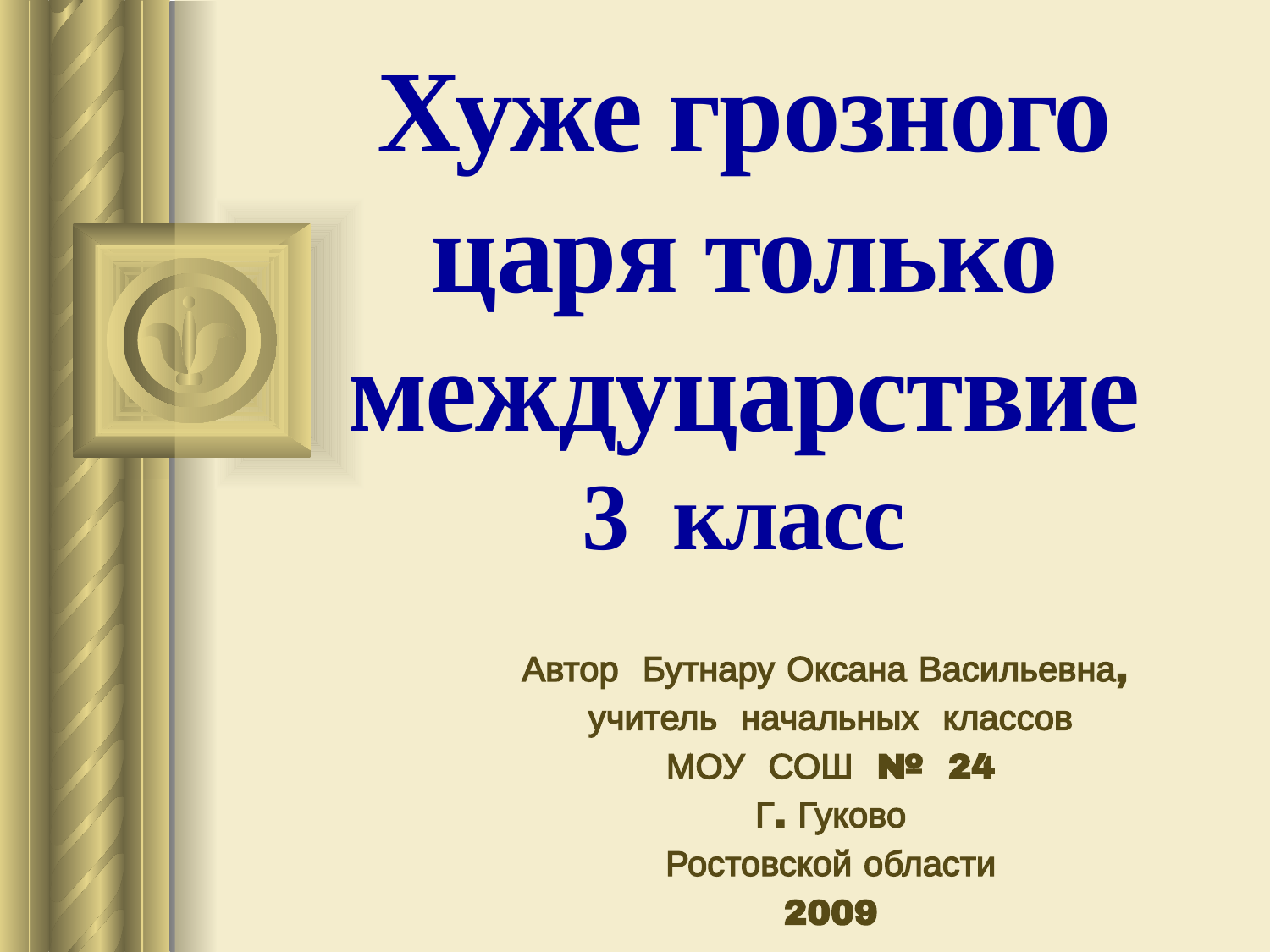

Хуже грозного царя только междуцарствие
3  класс
Автор  Бутнару Оксана Васильевна,
учитель  начальных  классов
МОУ  СОШ  №  24
Г. Гуково
Ростовской области
2009